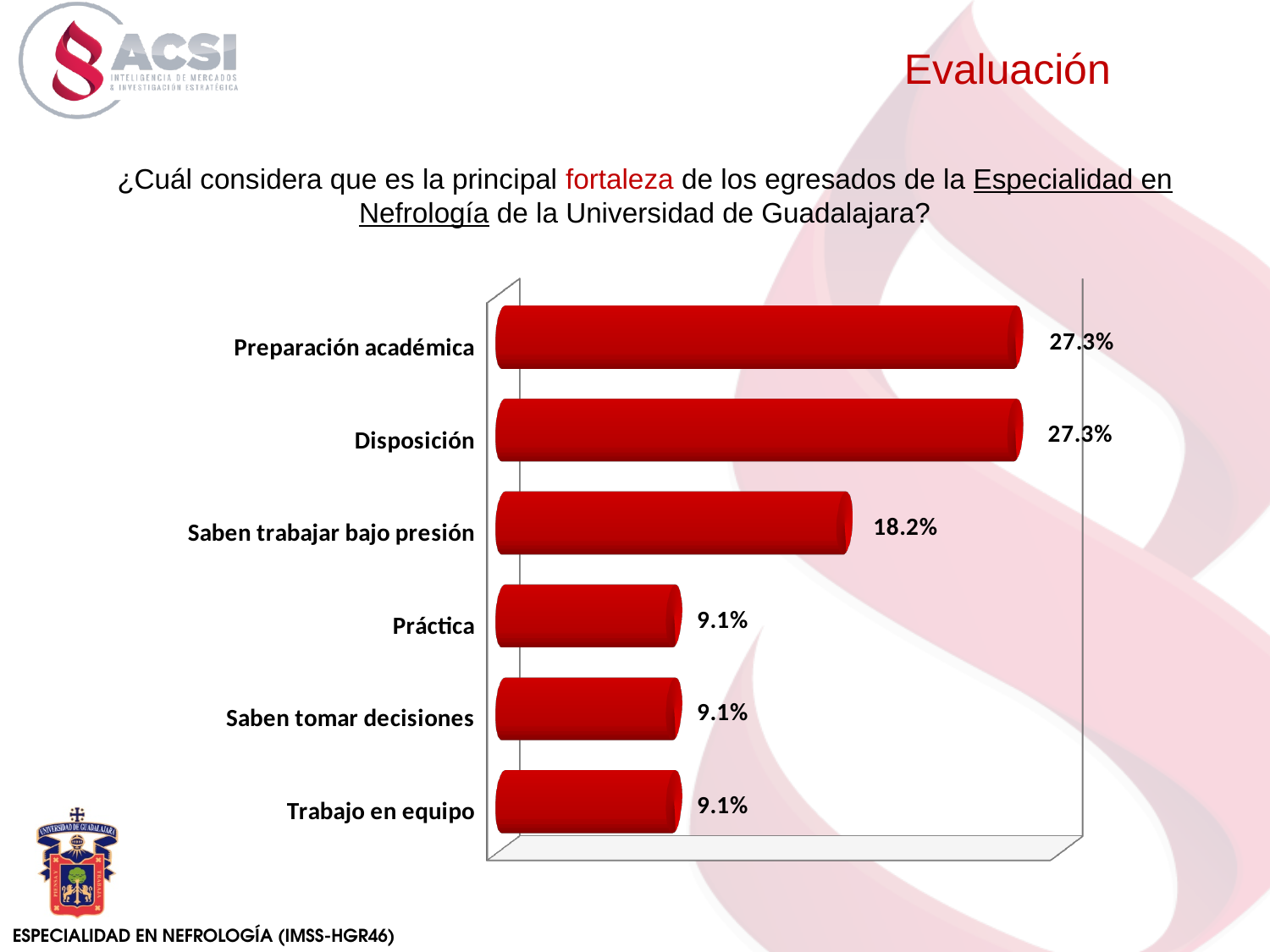

Evaluación

[unsupported chart]

¿Cuál considera que es la principal fortaleza de los egresados de la Especialidad en Nefrología de la Universidad de Guadalajara?